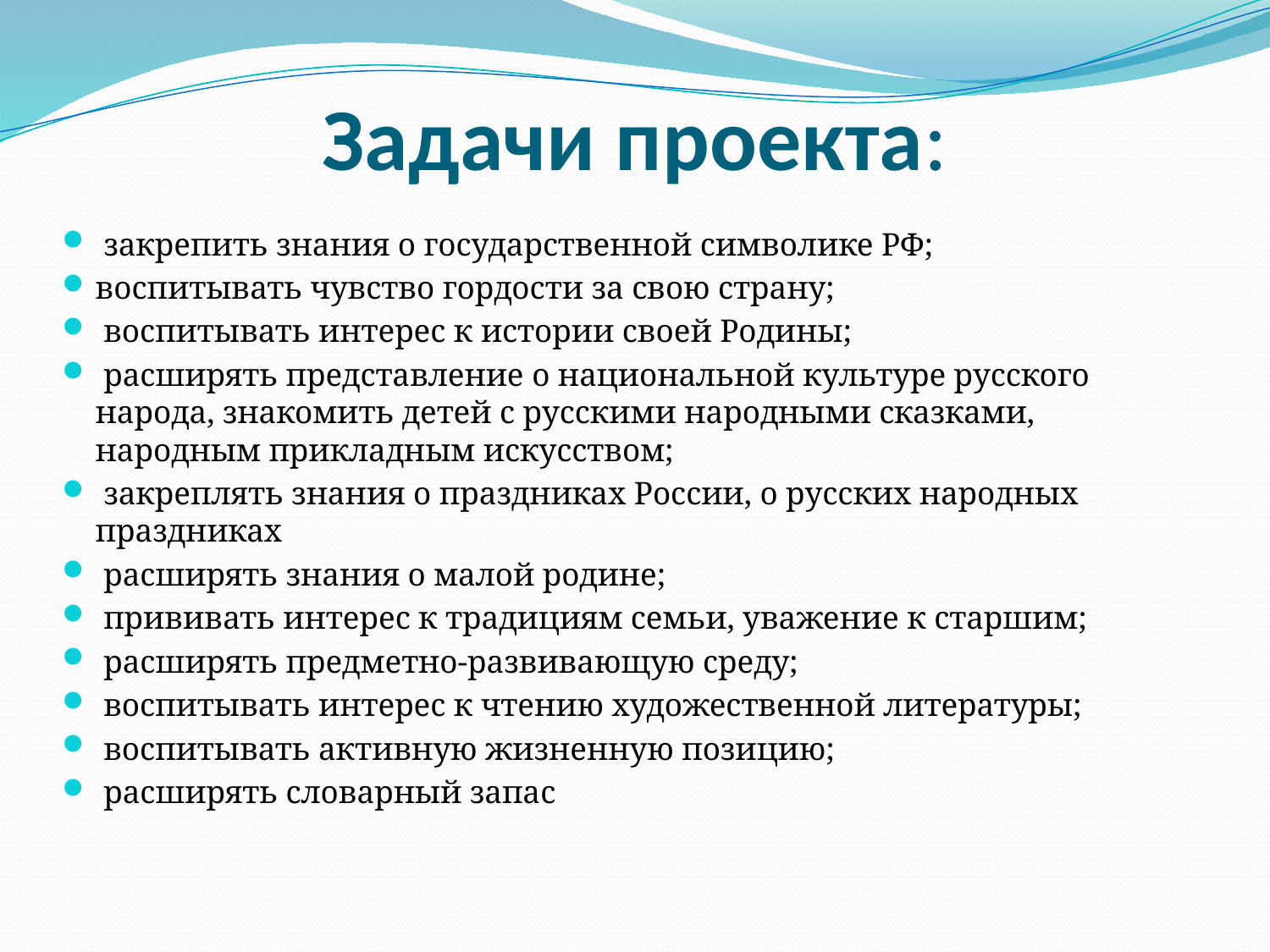

# Задачи проекта:
 закрепить знания о государственной символике РФ;
воспитывать чувство гордости за свою страну;
 воспитывать интерес к истории своей Родины;
 расширять представление о национальной культуре русского народа, знакомить детей с русскими народными сказками, народным прикладным искусством;
 закреплять знания о праздниках России, о русских народных праздниках
 расширять знания о малой родине;
 прививать интерес к традициям семьи, уважение к старшим;
 расширять предметно-развивающую среду;
 воспитывать интерес к чтению художественной литературы;
 воспитывать активную жизненную позицию;
 расширять словарный запас